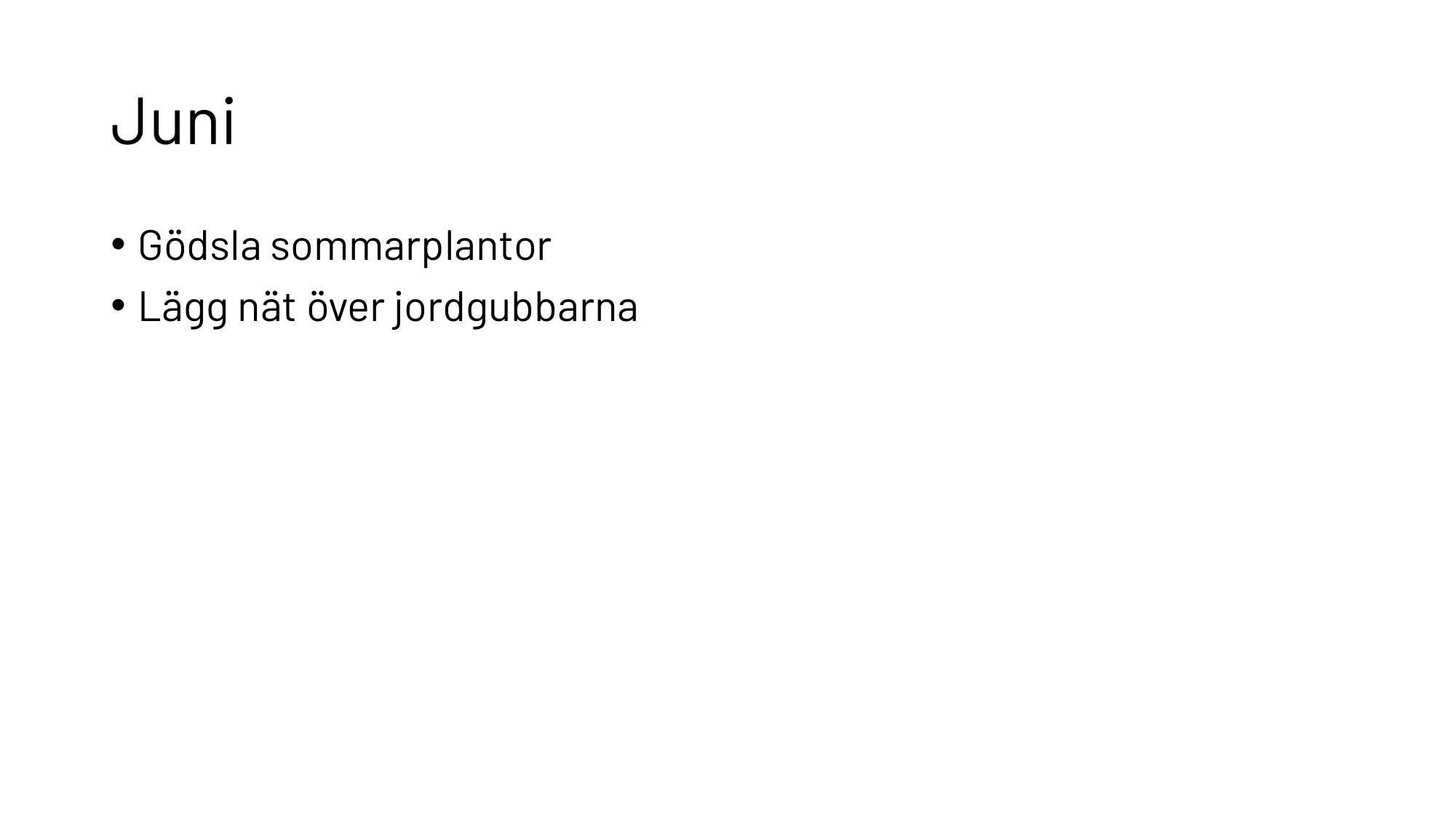

# Juni
Gödsla sommarplantor
Lägg nät över jordgubbarna